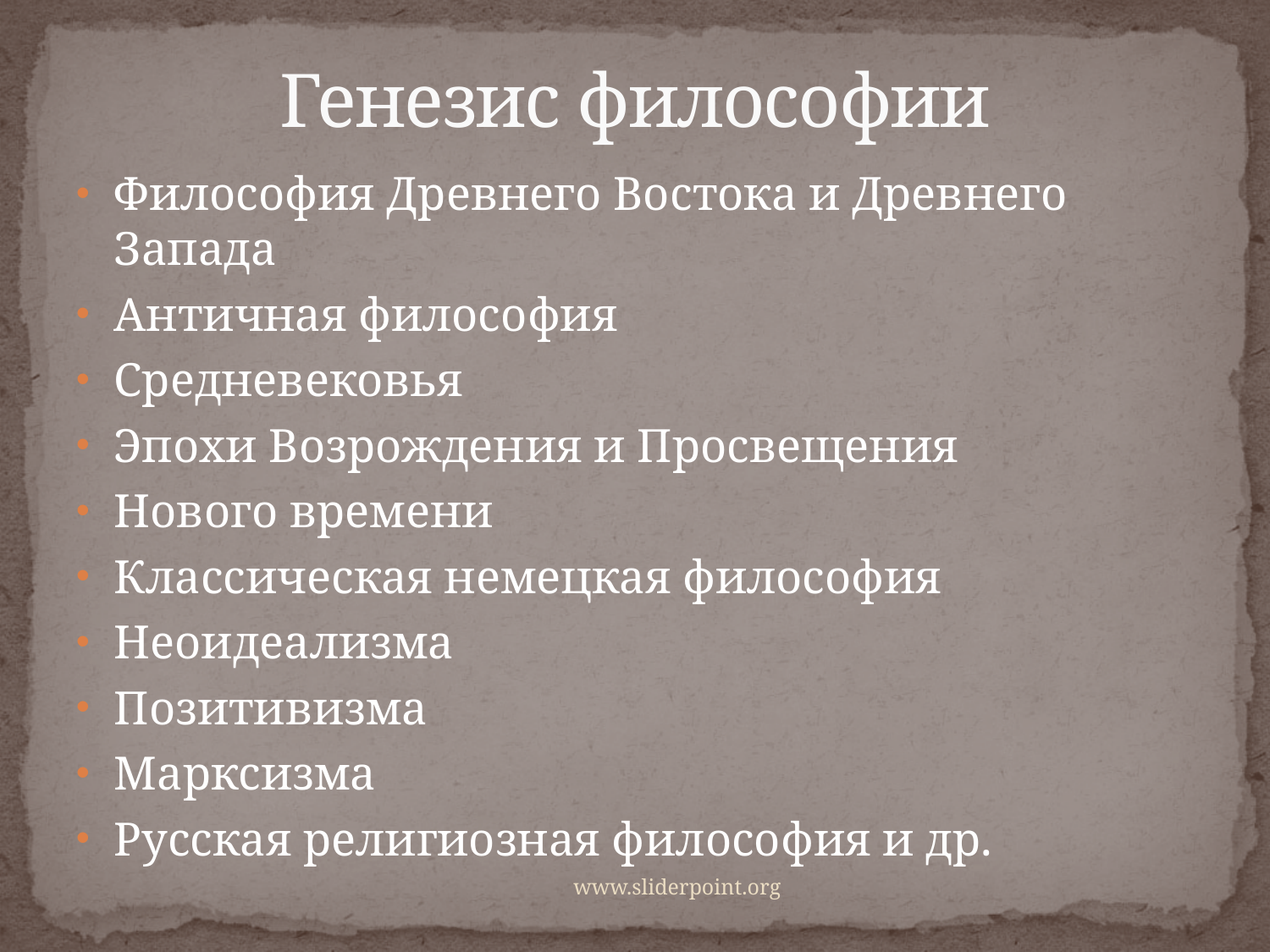

# Генезис философии
Философия Древнего Востока и Древнего Запада
Античная философия
Средневековья
Эпохи Возрождения и Просвещения
Нового времени
Классическая немецкая философия
Неоидеализма
Позитивизма
Марксизма
Русская религиозная философия и др.

www.sliderpoint.org